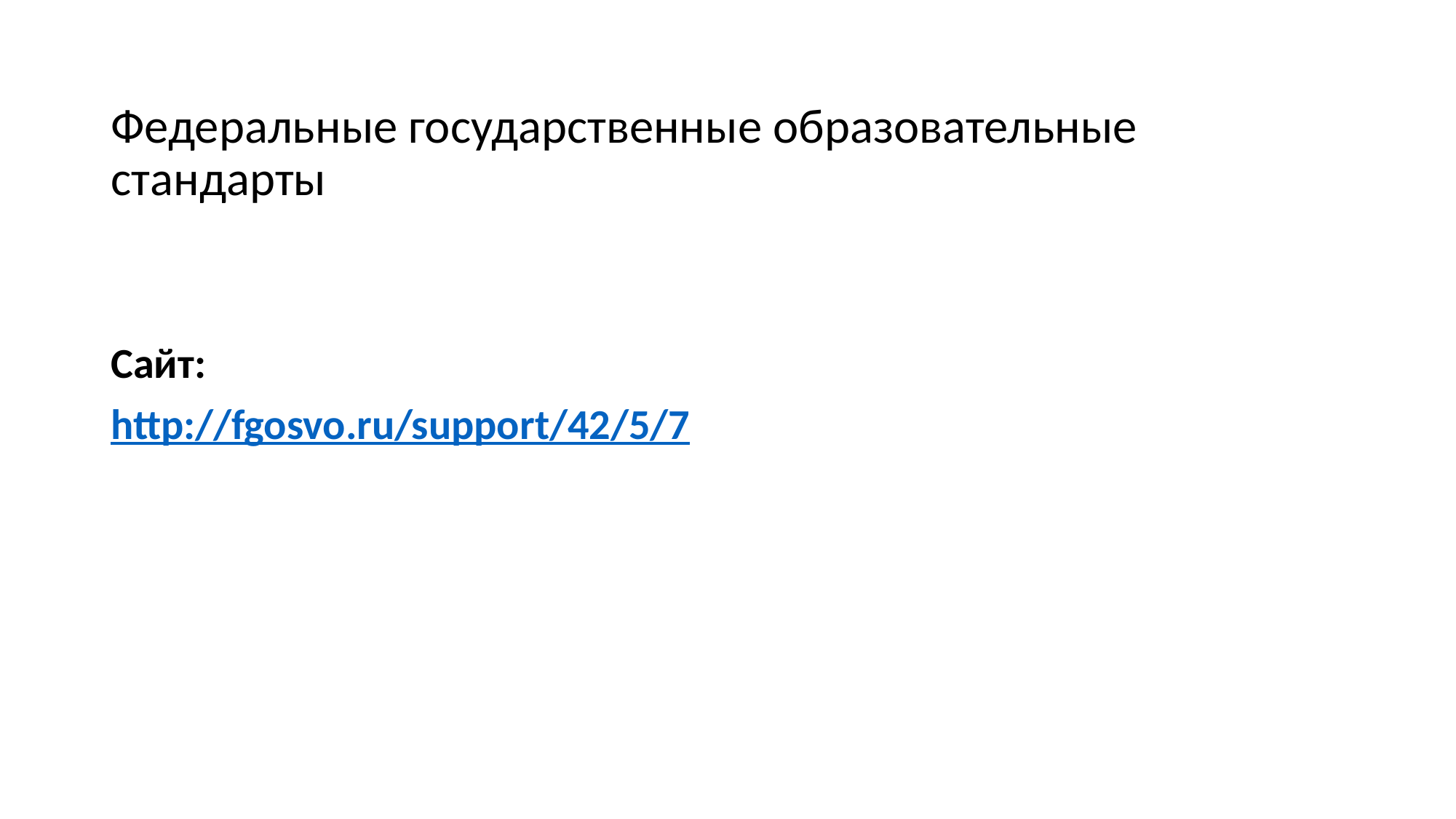

# Федеральные государственные образовательные стандарты
Сайт:
http://fgosvo.ru/support/42/5/7